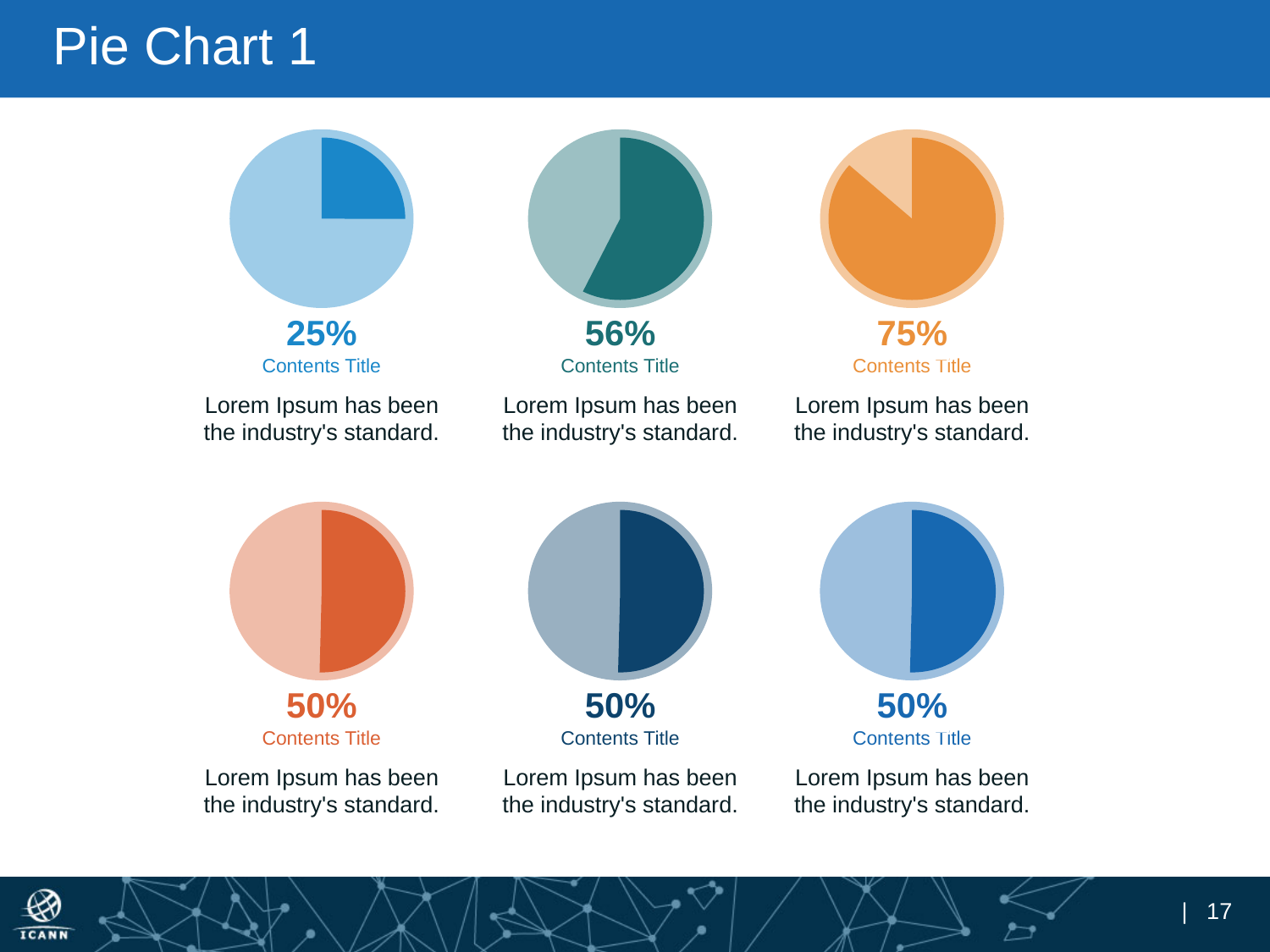

# Pie Chart 1

25%
Contents Title
Lorem Ipsum has been the industry's standard.

56%
Contents Title
Lorem Ipsum has been the industry's standard.

75%
Contents Title
Lorem Ipsum has been the industry's standard.

50%
Contents Title
Lorem Ipsum has been the industry's standard.

50%
Contents Title
Lorem Ipsum has been the industry's standard.

50%
Contents Title
Lorem Ipsum has been the industry's standard.